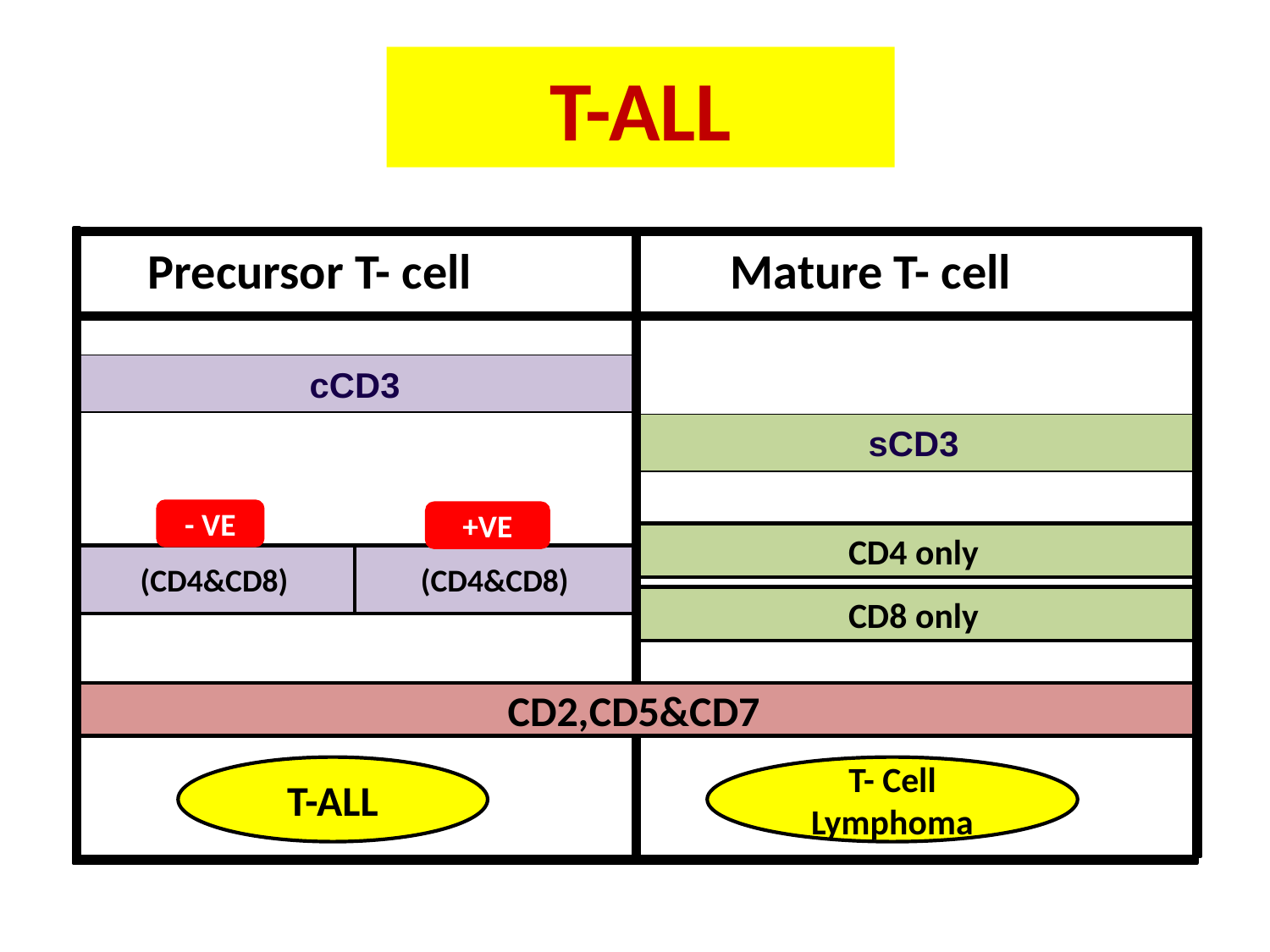

T-ALL

Precursor T- cell
Mature T- cell

cCD3
sCD3
- VE
+VE
CD4 only
(CD4&CD8)
(CD4&CD8)
CD8 only
CD2,CD5&CD7
T-ALL
T- Cell Lymphoma

39
39